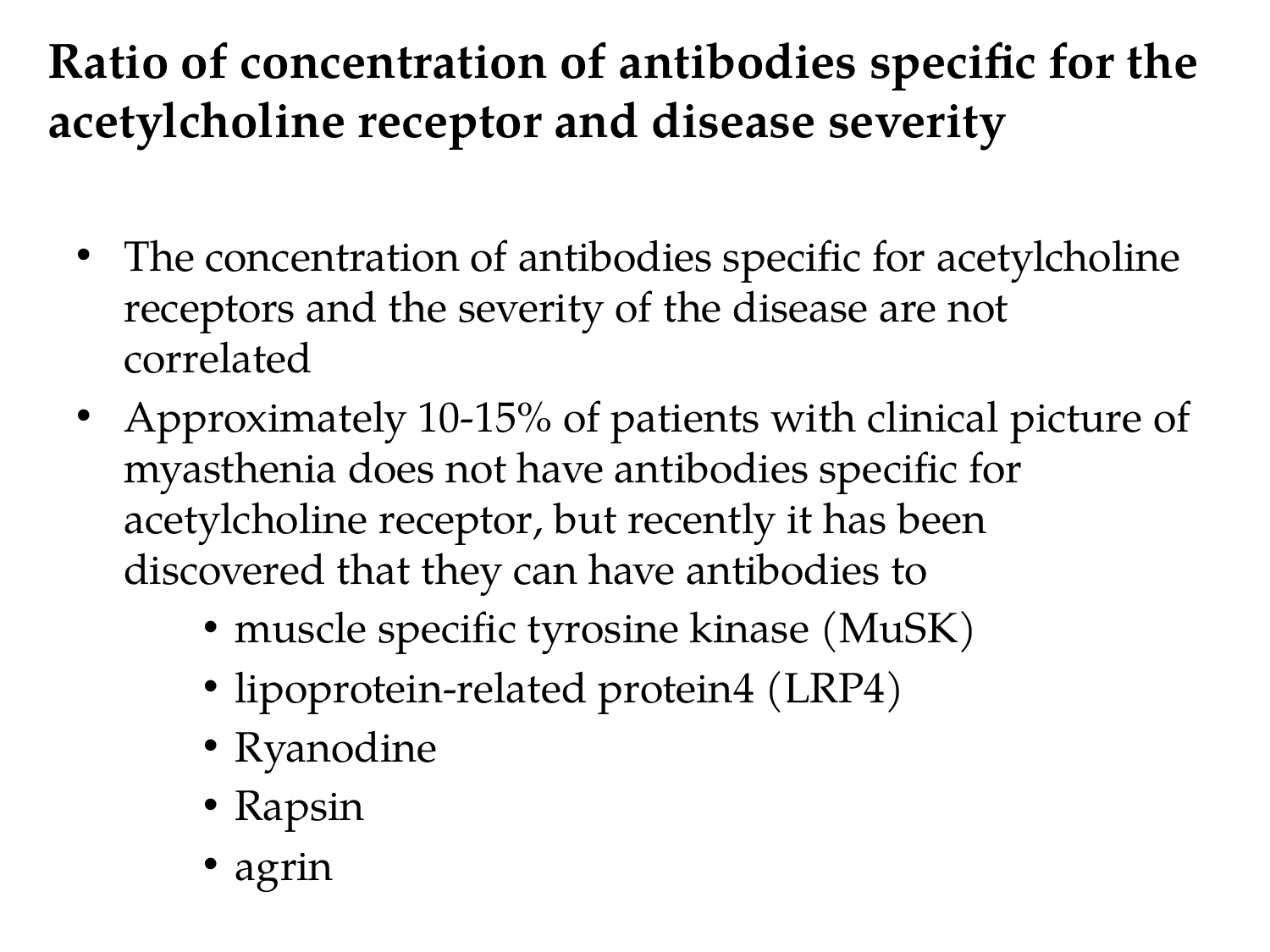

# Ratio of concentration of antibodies specific for the acetylcholine receptor and disease severity
The concentration of antibodies specific for acetylcholine receptors and the severity of the disease are not correlated
Approximately 10-15% of patients with clinical picture of myasthenia does not have antibodies specific for acetylcholine receptor, but recently it has been  discovered that they can have antibodies to
muscle specific tyrosine kinase (MuSK)
lipoprotein-related protein4 (LRP4)
Ryanodine
Rapsin
agrin